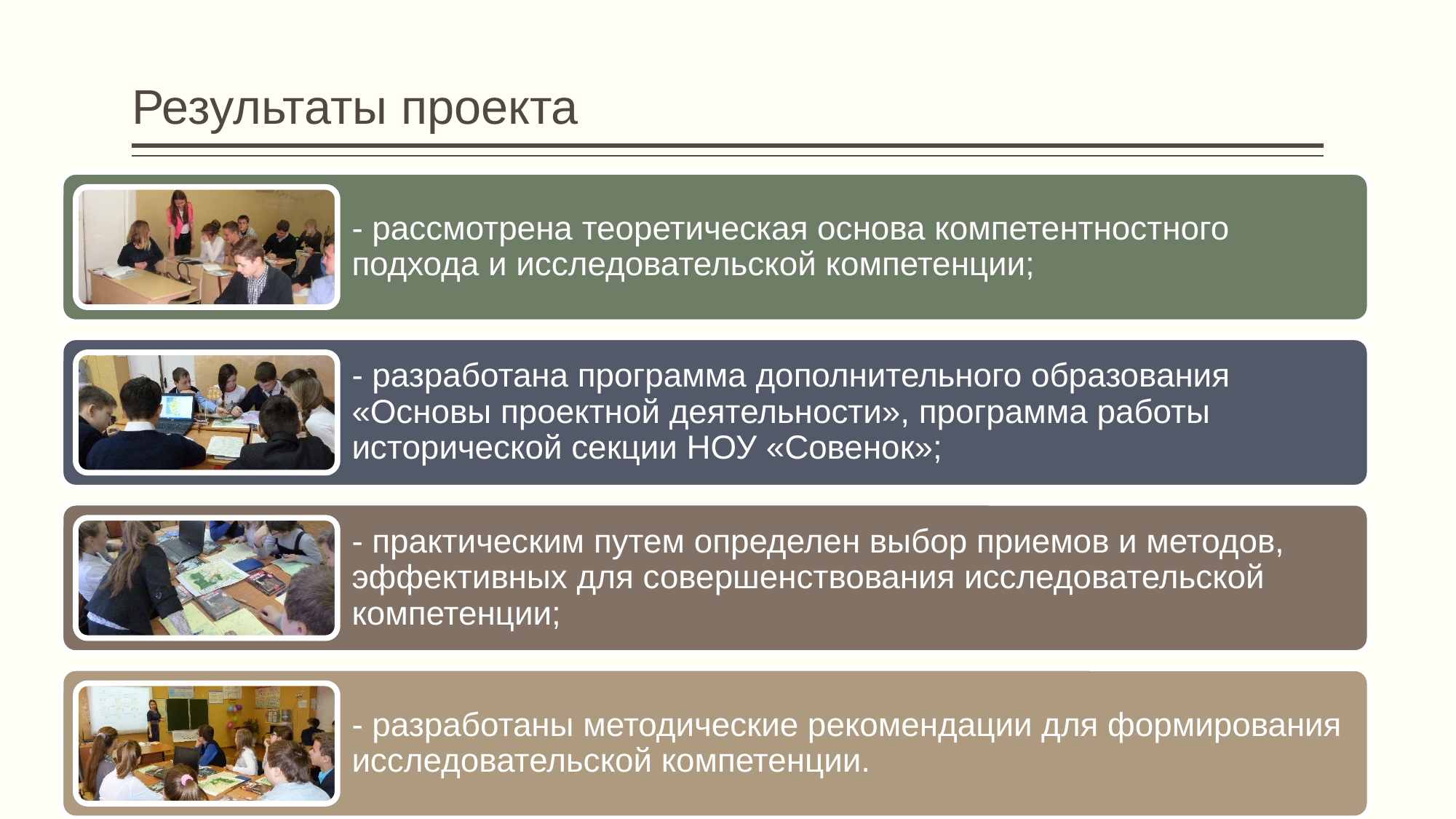

# Результаты проекта
- рассмотрена теоретическая основа компетентностного подхода и исследовательской компетенции;
- разработана программа дополнительного образования «Основы проектной деятельности», программа работы исторической секции НОУ «Совенок»;
- практическим путем определен выбор приемов и методов, эффективных для совершенствования исследовательской компетенции;
- разработаны методические рекомендации для формирования исследовательской компетенции.